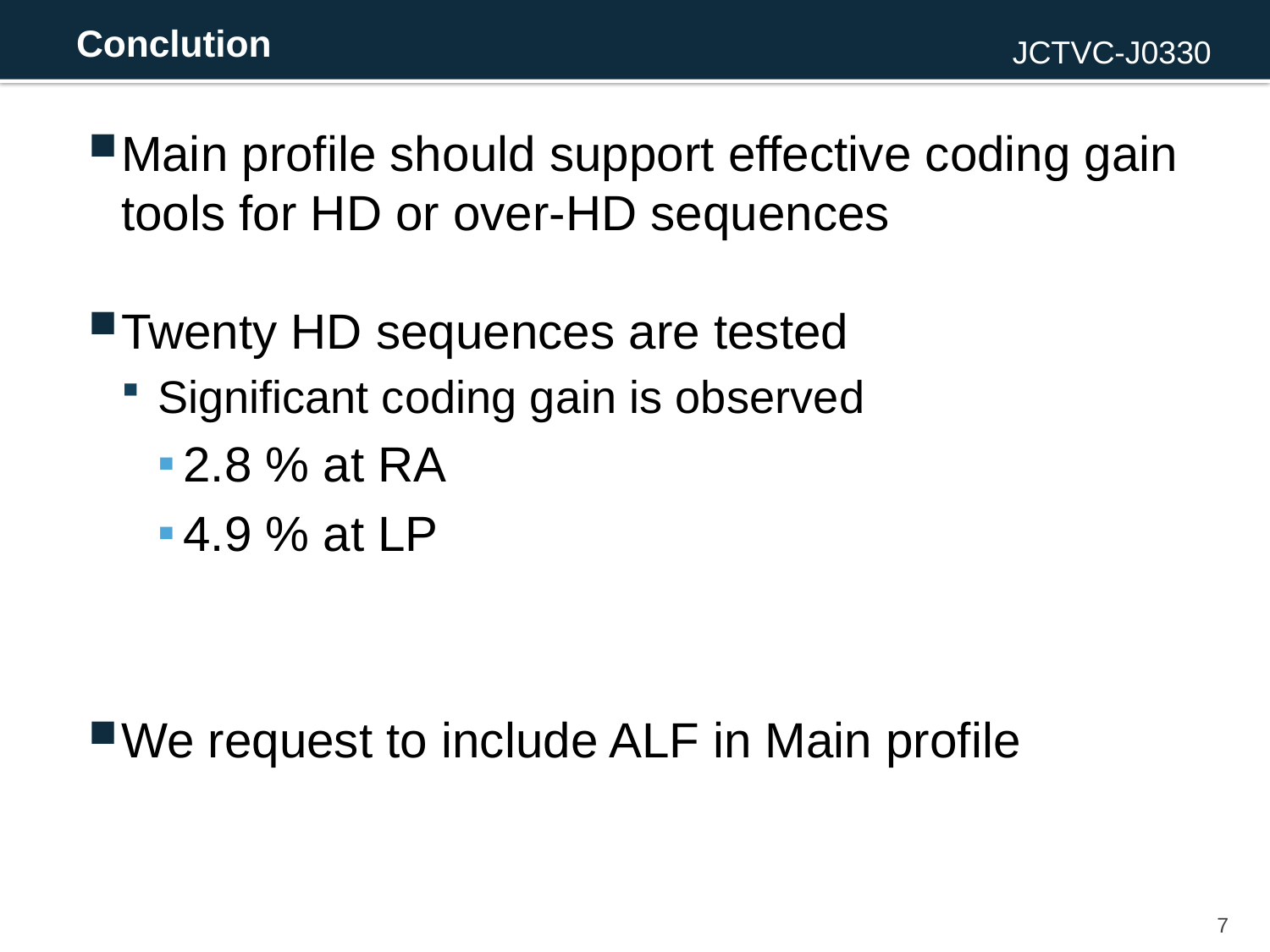

# Conclution
Main profile should support effective coding gain tools for HD or over-HD sequences

Twenty HD sequences are tested
Significant coding gain is observed
2.8 % at RA
4.9 % at LP

We request to include ALF in Main profile
7